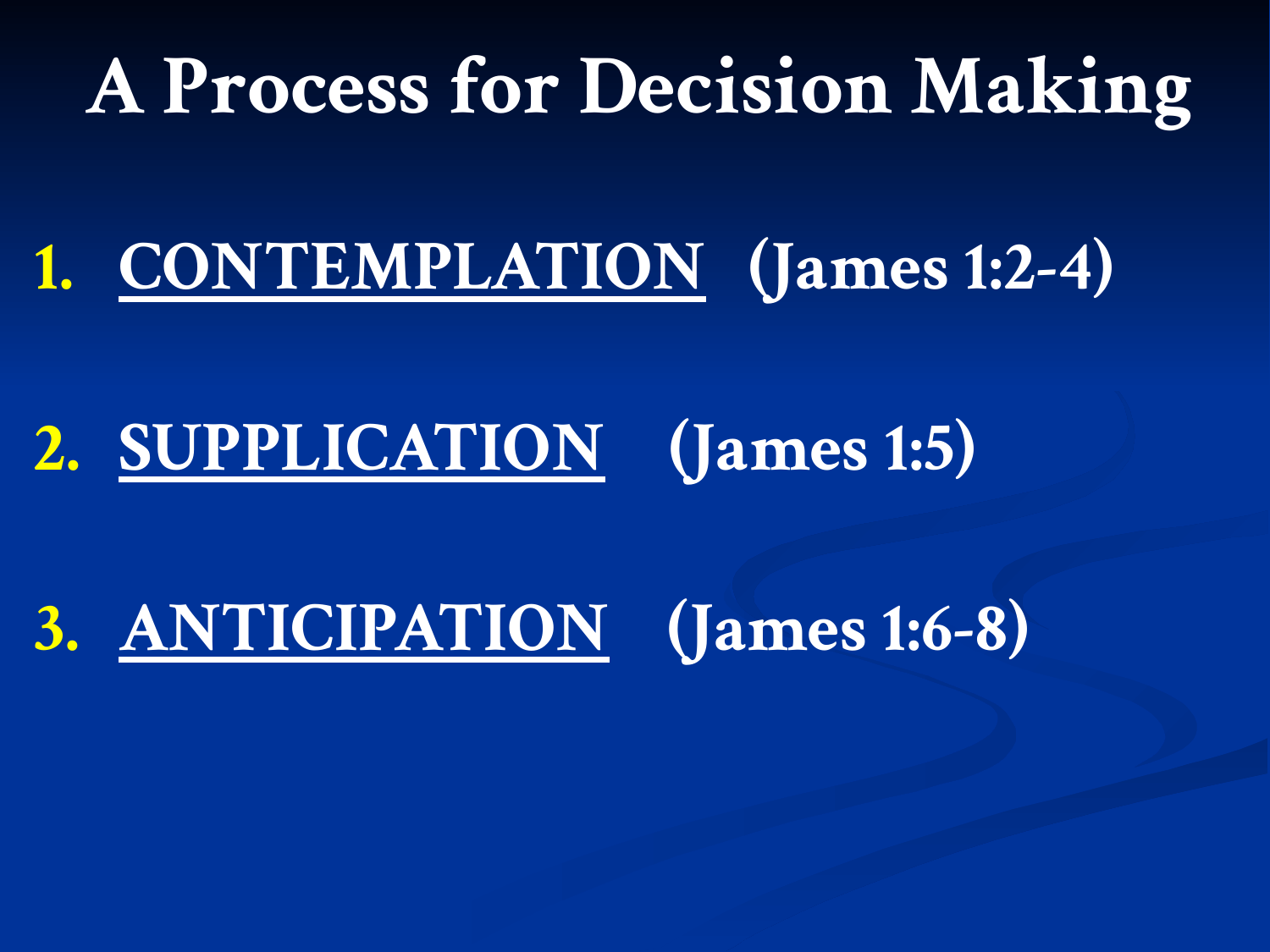

# A Process for Decision Making
CONTEMPLATION   (James 1:2-4)

SUPPLICATION	   (James 1:5)

ANTICIPATION    (James 1:6-8)